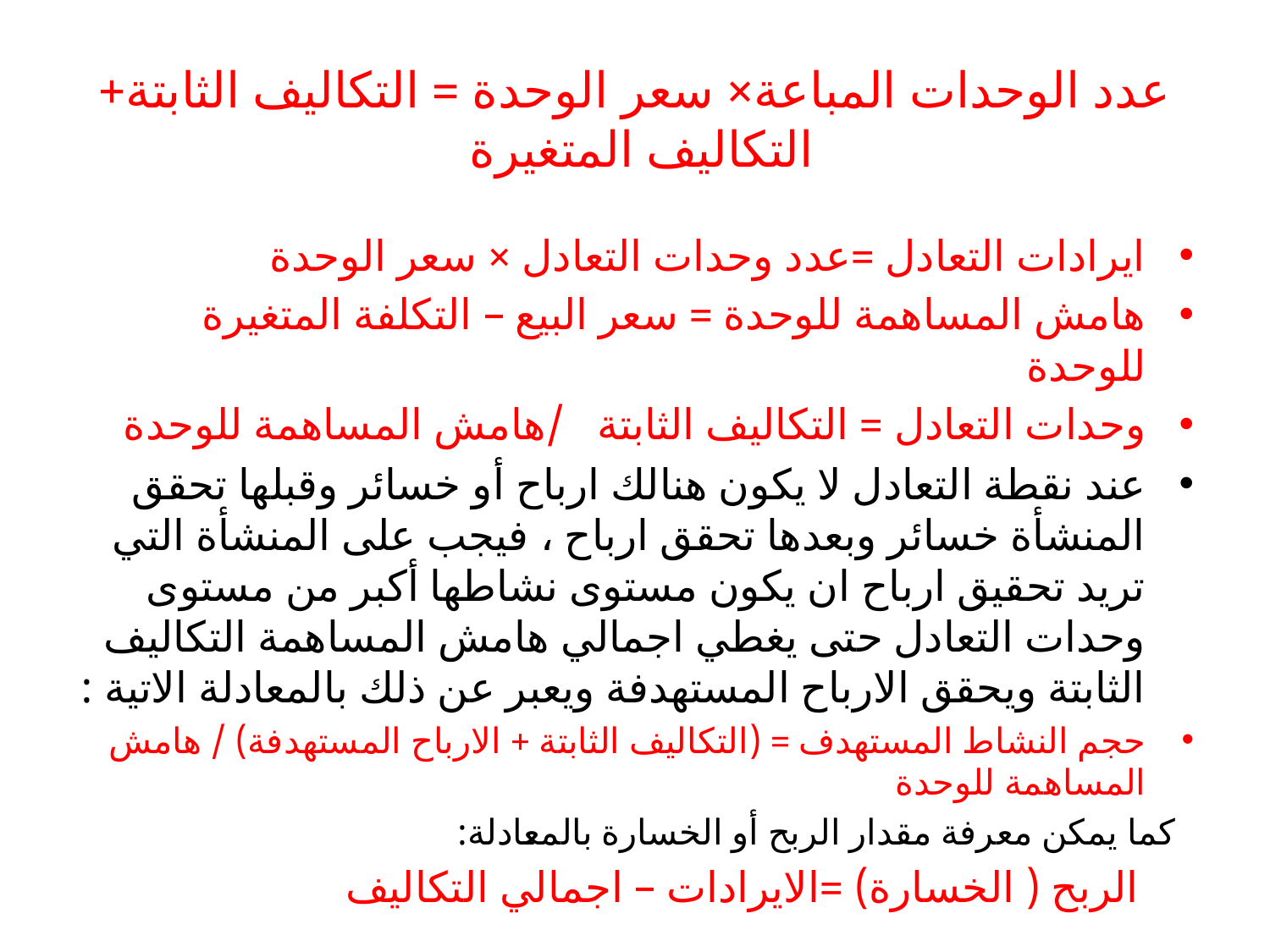

# عدد الوحدات المباعة× سعر الوحدة = التكاليف الثابتة+ التكاليف المتغيرة
ايرادات التعادل =عدد وحدات التعادل × سعر الوحدة
هامش المساهمة للوحدة = سعر البيع – التكلفة المتغيرة للوحدة
وحدات التعادل = التكاليف الثابتة   /هامش المساهمة للوحدة
عند نقطة التعادل لا يكون هنالك ارباح أو خسائر وقبلها تحقق المنشأة خسائر وبعدها تحقق ارباح ، فيجب على المنشأة التي تريد تحقيق ارباح ان يكون مستوى نشاطها أكبر من مستوى وحدات التعادل حتى يغطي اجمالي هامش المساهمة التكاليف الثابتة ويحقق الارباح المستهدفة ويعبر عن ذلك بالمعادلة الاتية :
حجم النشاط المستهدف = (التكاليف الثابتة + الارباح المستهدفة) / هامش المساهمة للوحدة
  كما يمكن معرفة مقدار الربح أو الخسارة بالمعادلة:
      الربح ( الخسارة) =الايرادات – اجمالي التكاليف